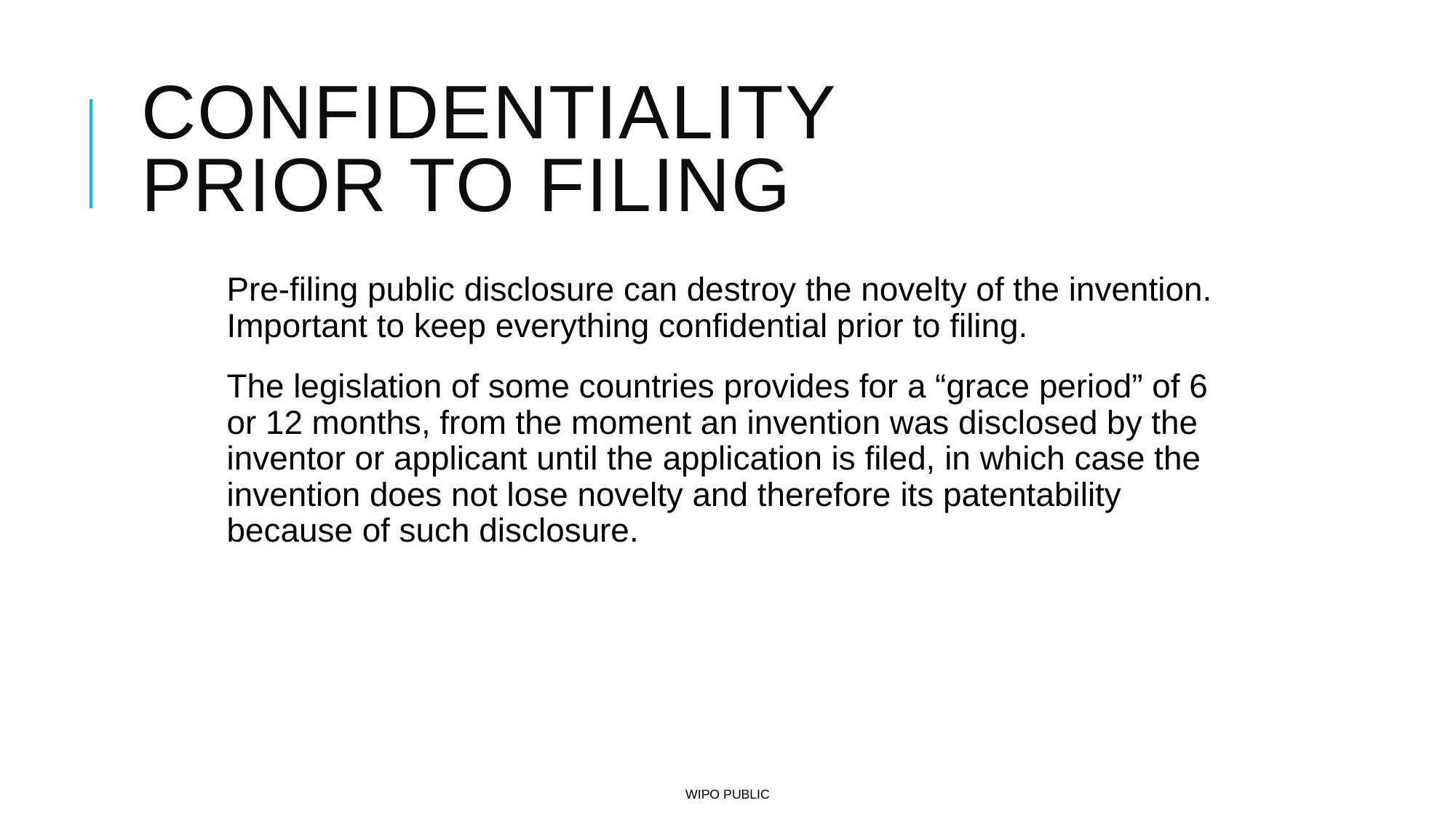

# Confidentiality prior to filing
Pre-filing public disclosure can destroy the novelty of the invention.  Important to keep everything confidential prior to filing.
The legislation of some countries provides for a “grace period” of 6 or 12 months, from the moment an invention was disclosed by the inventor or applicant until the application is filed, in which case the invention does not lose novelty and therefore its patentability because of such disclosure.